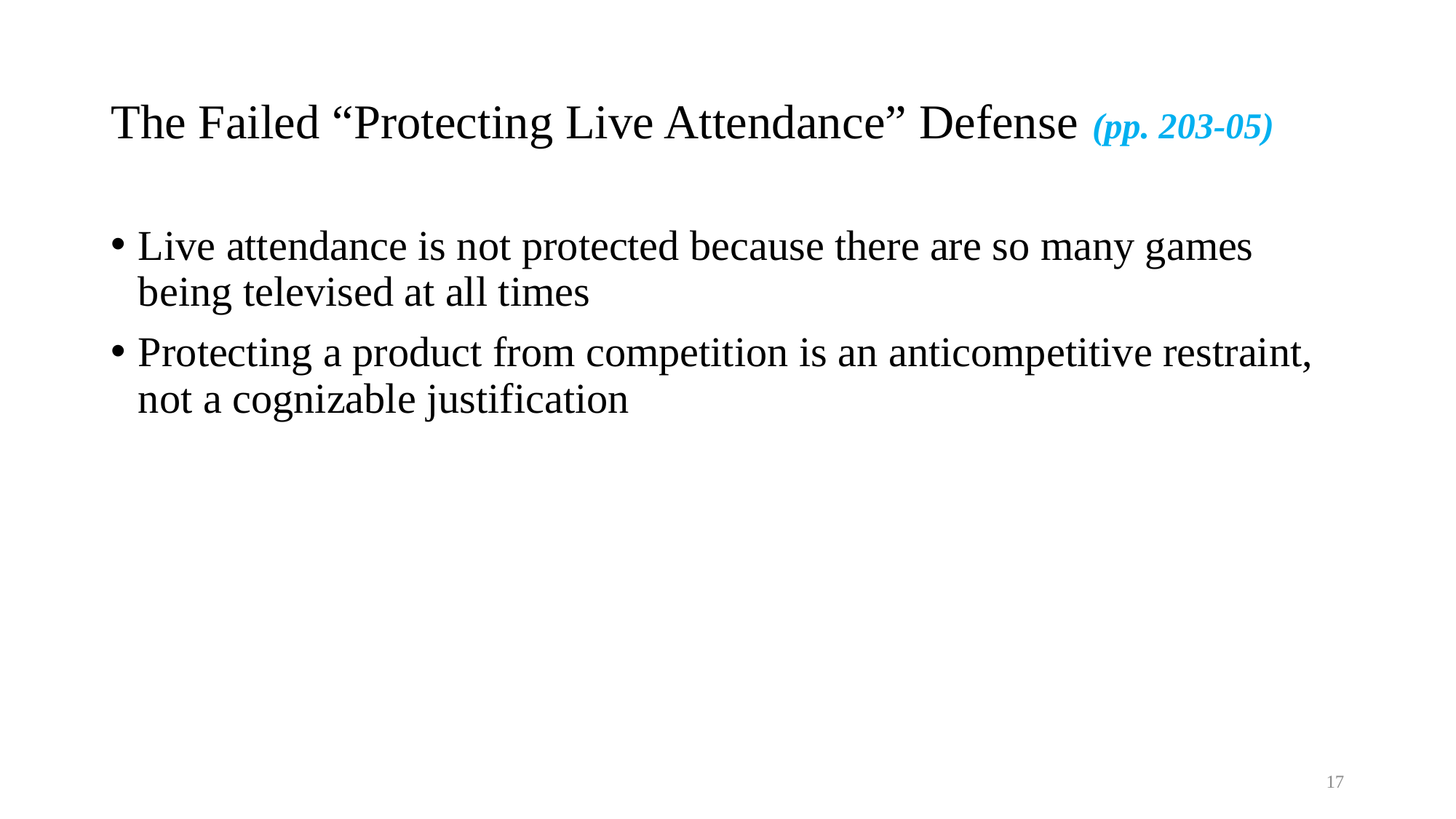

# The Failed “Protecting Live Attendance” Defense (pp. 203-05)
Live attendance is not protected because there are so many games being televised at all times
Protecting a product from competition is an anticompetitive restraint, not a cognizable justification
17